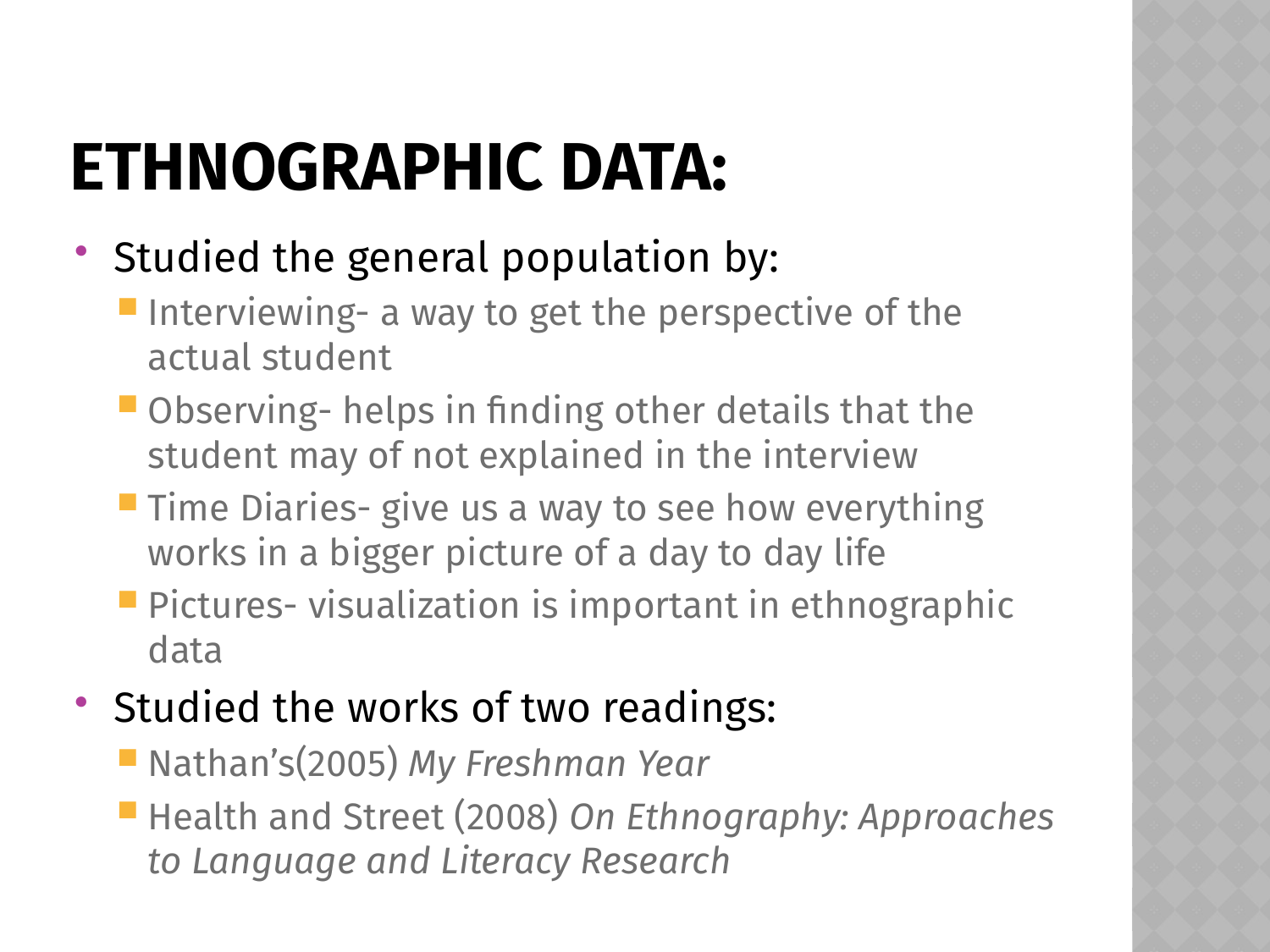

# Ethnographic Data:
Studied the general population by:
Interviewing- a way to get the perspective of the actual student
Observing- helps in finding other details that the student may of not explained in the interview
Time Diaries- give us a way to see how everything works in a bigger picture of a day to day life
Pictures- visualization is important in ethnographic data
Studied the works of two readings:
Nathan’s(2005) My Freshman Year
Health and Street (2008) On Ethnography: Approaches to Language and Literacy Research